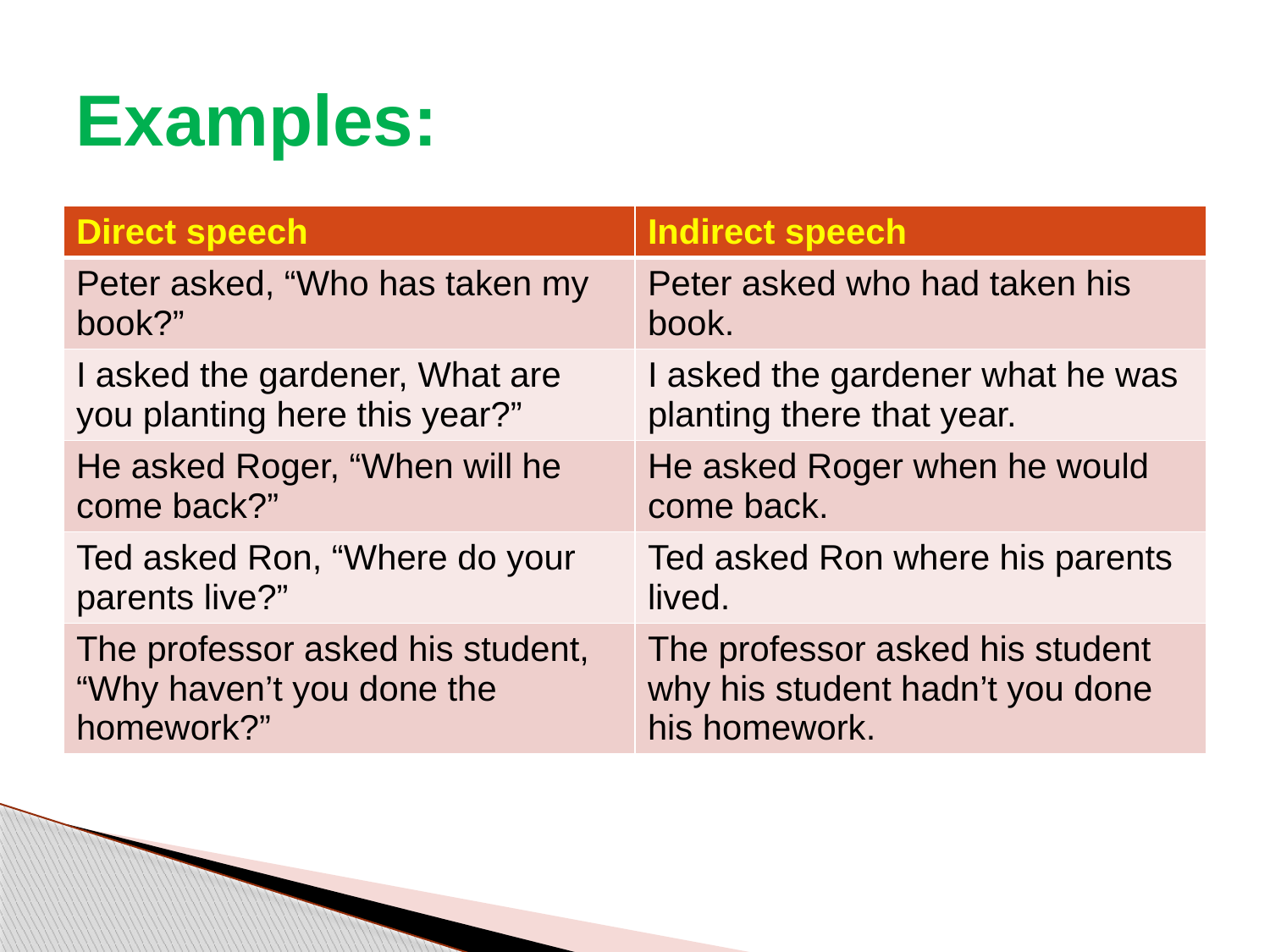

# Examples:
| Direct speech | Indirect speech |
| --- | --- |
| Peter asked, “Who has taken my book?” | Peter asked who had taken his book. |
| I asked the gardener, What are you planting here this year?” | I asked the gardener what he was planting there that year. |
| He asked Roger, “When will he come back?” | He asked Roger when he would come back. |
| Ted asked Ron, “Where do your parents live?” | Ted asked Ron where his parents lived. |
| The professor asked his student, “Why haven’t you done the homework?” | The professor asked his student why his student hadn’t you done his homework. |